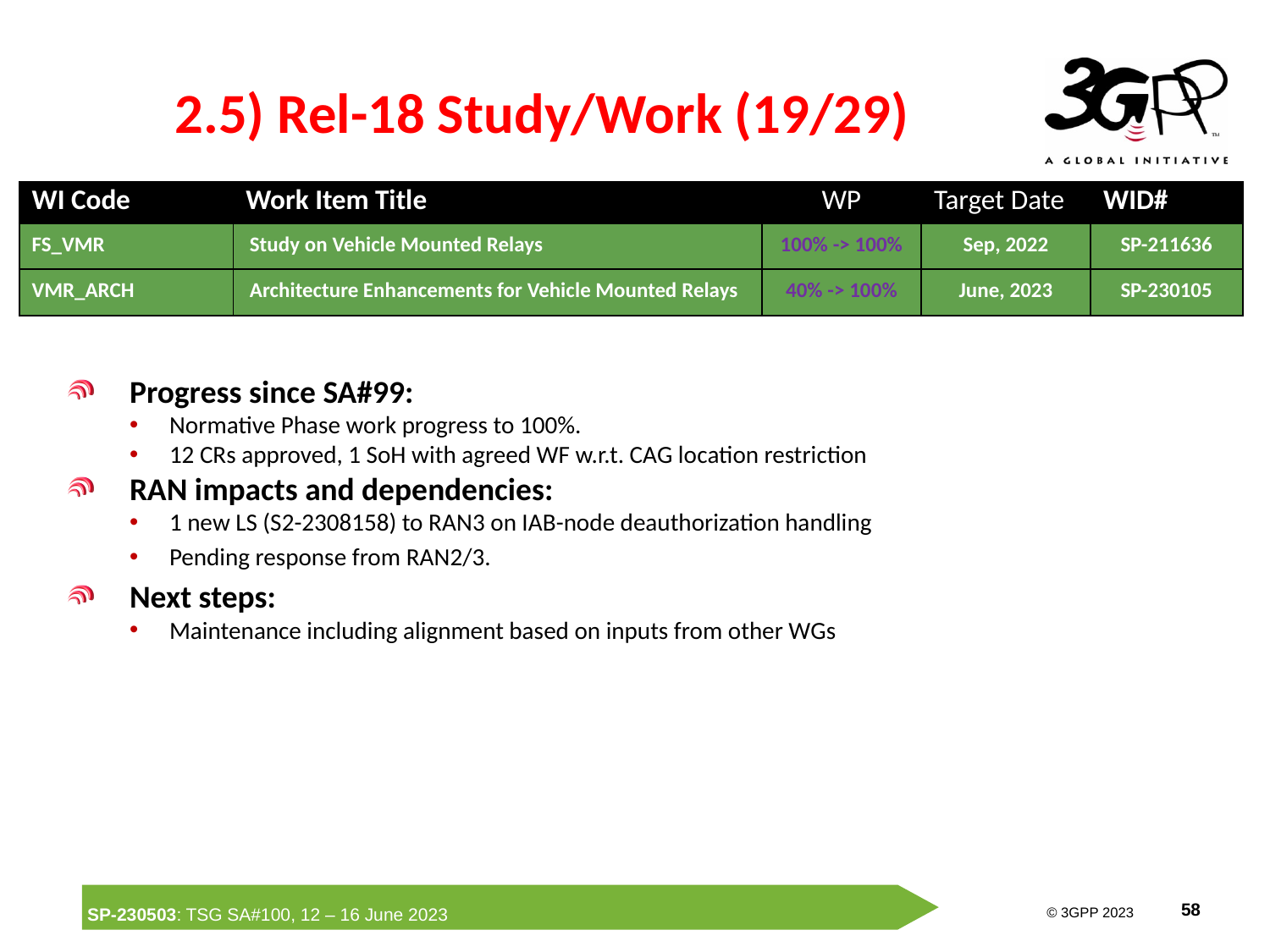

# 2.5) Rel-18 Study/Work (19/29)
| WI Code | Work Item Title | WP | Target Date | WID# |
| --- | --- | --- | --- | --- |
| FS\_VMR | Study on Vehicle Mounted Relays | 100% -> 100% | Sep, 2022 | SP-211636 |
| VMR\_ARCH | Architecture Enhancements for Vehicle Mounted Relays | 40% -> 100% | June, 2023 | SP-230105 |
Progress since SA#99:
Normative Phase work progress to 100%.
12 CRs approved, 1 SoH with agreed WF w.r.t. CAG location restriction
RAN impacts and dependencies:
1 new LS (S2-2308158) to RAN3 on IAB-node deauthorization handling
Pending response from RAN2/3.
Next steps:
Maintenance including alignment based on inputs from other WGs